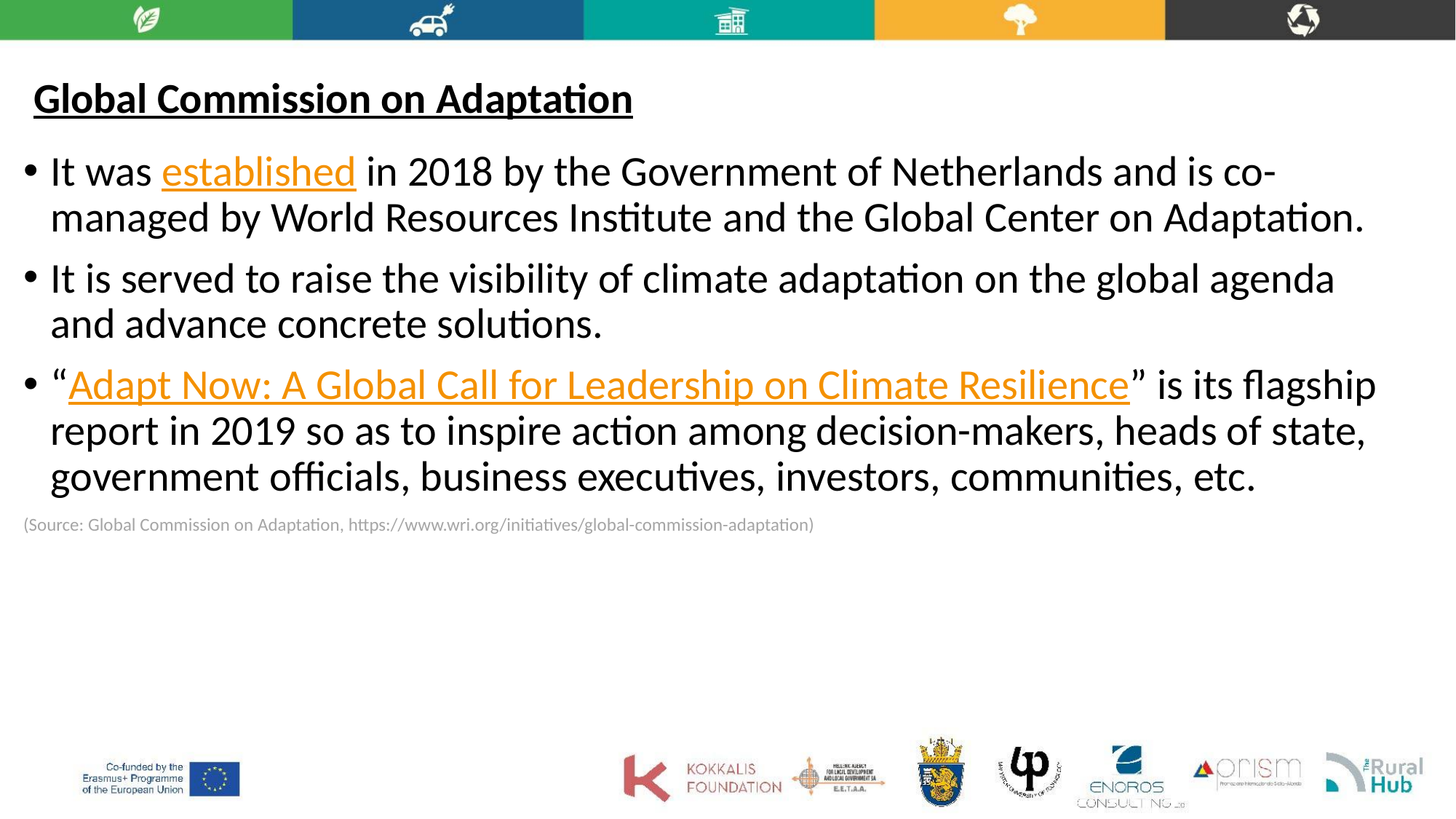

# Global Commission on Adaptation
It was established in 2018 by the Government of Netherlands and is co-managed by World Resources Institute and the Global Center on Adaptation.
It is served to raise the visibility of climate adaptation on the global agenda and advance concrete solutions.
“Adapt Now: A Global Call for Leadership on Climate Resilience” is its flagship report in 2019 so as to inspire action among decision-makers, heads of state, government officials, business executives, investors, communities, etc.
(Source: Global Commission on Adaptation, https://www.wri.org/initiatives/global-commission-adaptation)